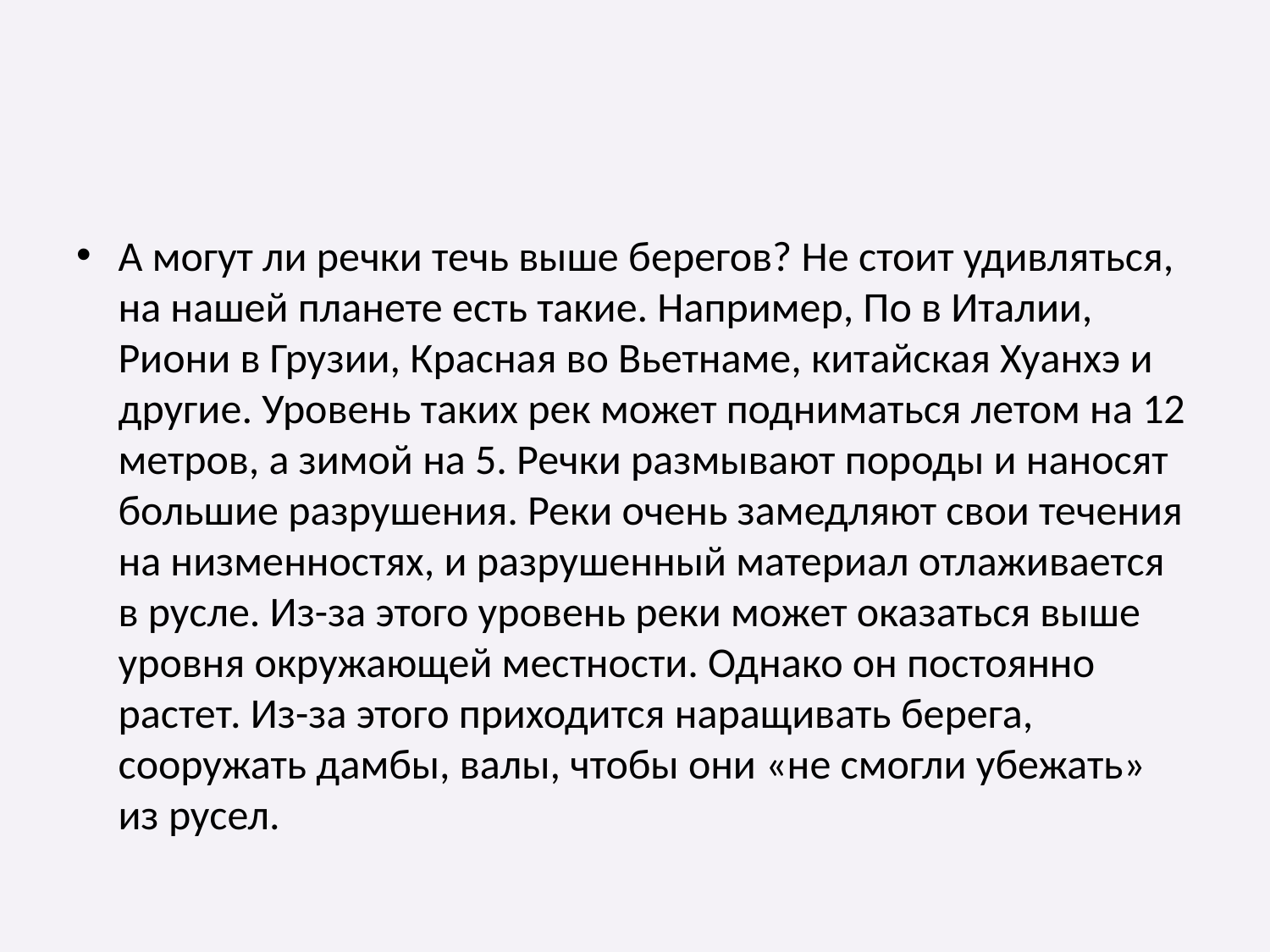

#
А могут ли речки течь выше берегов? Не стоит удивляться, на нашей планете есть такие. Например, По в Италии, Риони в Грузии, Красная во Вьетнаме, китайская Хуанхэ и другие. Уровень таких рек может подниматься летом на 12 метров, а зимой на 5. Речки размывают породы и наносят большие разрушения. Реки очень замедляют свои течения на низменностях, и разрушенный материал отлаживается в русле. Из-за этого уровень реки может оказаться выше уровня окружающей местности. Однако он постоянно растет. Из-за этого приходится наращивать берега, сооружать дамбы, валы, чтобы они «не смогли убежать» из русел.